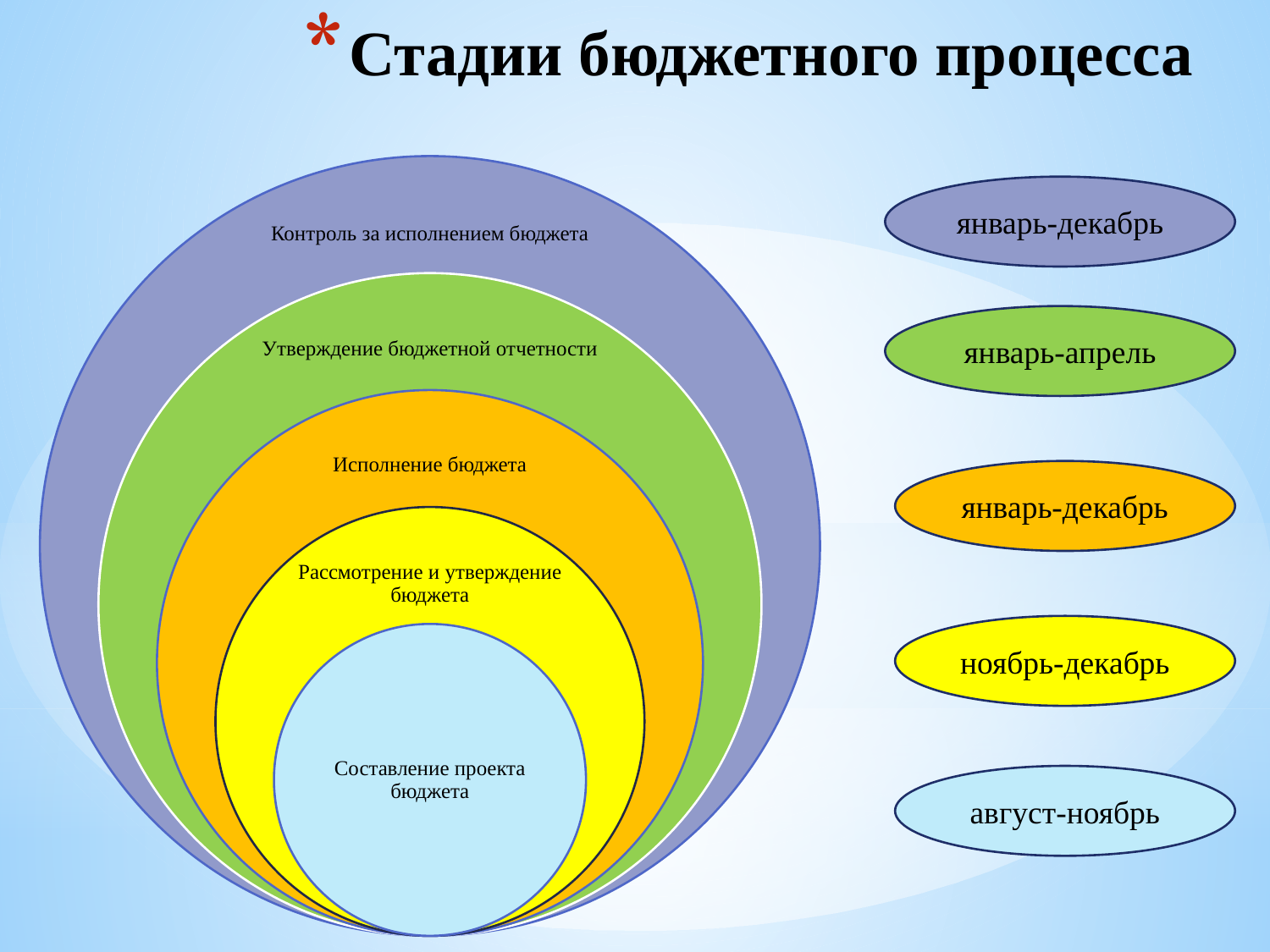

# Стадии бюджетного процесса
Контроль за исполнением бюджета
Утверждение бюджетной отчетности
Исполнение бюджета
Рассмотрение и утверждение бюджета
Составление проекта бюджета
январь-декабрь
январь-апрель
январь-декабрь
ноябрь-декабрь
август-ноябрь